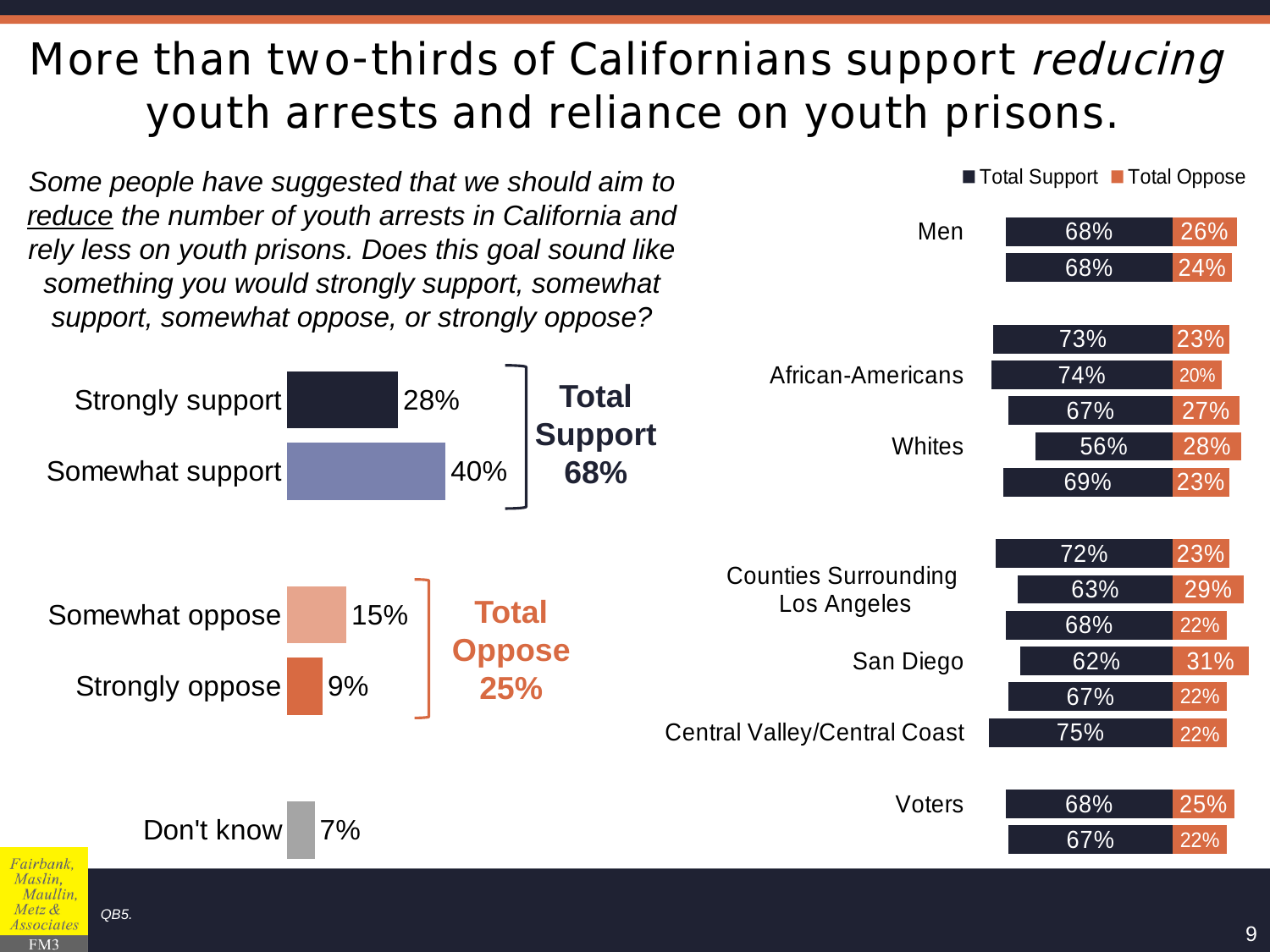

# More than two-thirds of Californians support reducing  youth arrests and reliance on youth prisons.
Some people have suggested that we should aim to reduce the number of youth arrests in California and rely less on youth prisons. Does this goal sound like something you would strongly support, somewhat support, somewhat oppose, or strongly oppose?

### Chart

| Category | Total Support | Total Oppose |
|---|---|---|
| Men | 0.68 | -0.26 |
| Women | 0.68 | -0.24 |
|  | None | None |
| Latinos | 0.73 | -0.23 |
| African-Americans | 0.74 | -0.2 |
| Asians/Pacific Islanders | 0.67 | -0.27 |
| Whites | 0.56 | -0.28 |
| People of Color | 0.69 | -0.23 |
|  | None | None |
| Los Angeles County | 0.72 | -0.23 |
| Counties Surrounding
Los Angeles | 0.63 | -0.29 |
| Bay Area | 0.68 | -0.22 |
| San Diego | 0.62 | -0.31 |
| Sacramento/Rural North | 0.67 | -0.22 |
| Central Valley/Central Coast | 0.75 | -0.22 |
|  | None | None |
| Voters | 0.68 | -0.25 |
| Non-Voters | 0.67 | -0.22 |

### Chart

| Category | Series 1 |
|---|---|
| Strongly support | 0.28 |
| Somewhat support | 0.4 |
|  | None |
| Somewhat oppose | 0.15 |
| Strongly oppose | 0.09 |
|  | None |
| Don't know | 0.07 |
Total Support
68%

Total Oppose
25%
QB5.